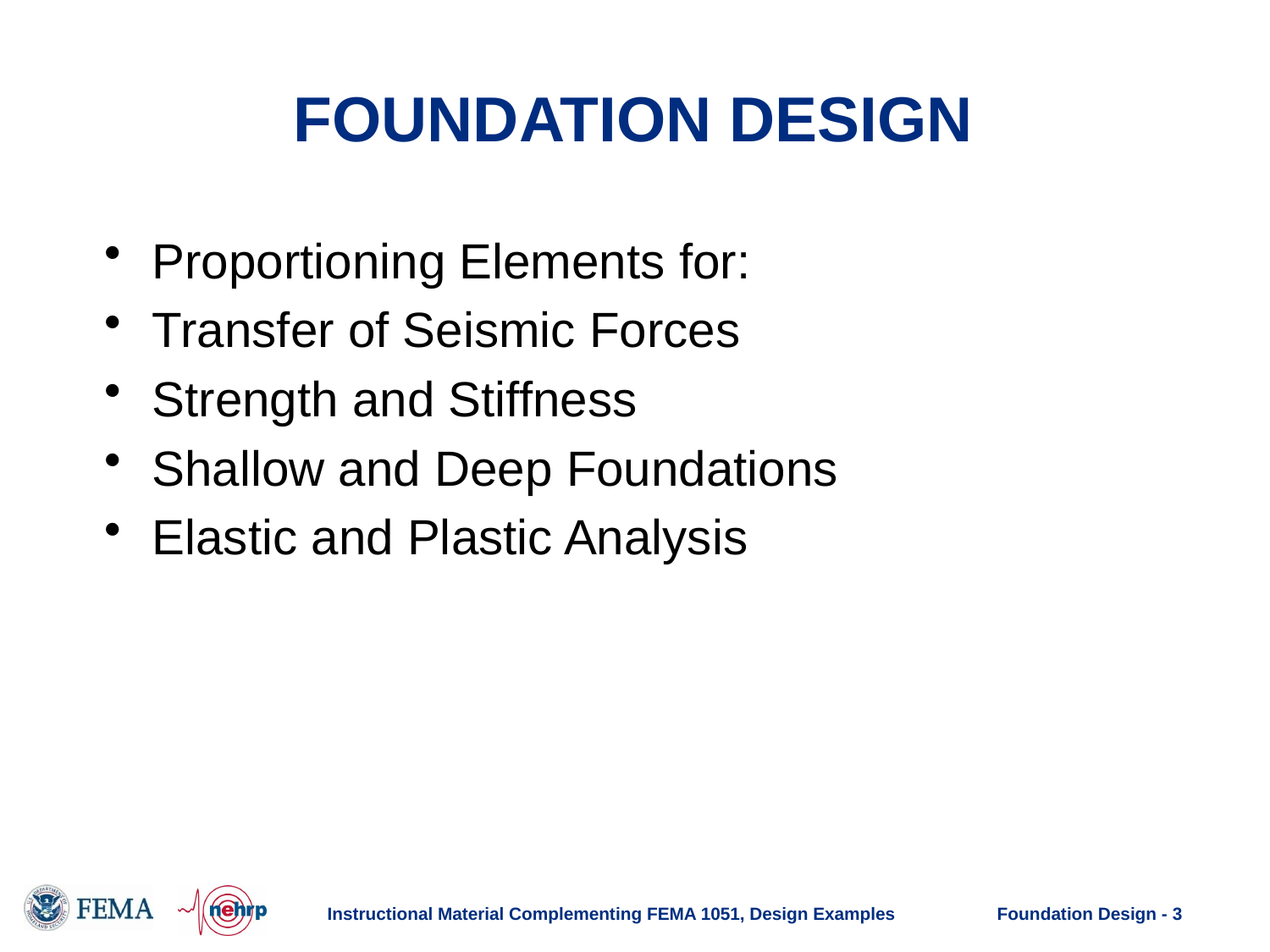

# FOUNDATION DESIGN
Proportioning Elements for:
Transfer of Seismic Forces
Strength and Stiffness
Shallow and Deep Foundations
Elastic and Plastic Analysis

Instructional Material Complementing FEMA 1051, Design Examples
Foundation Design - 3